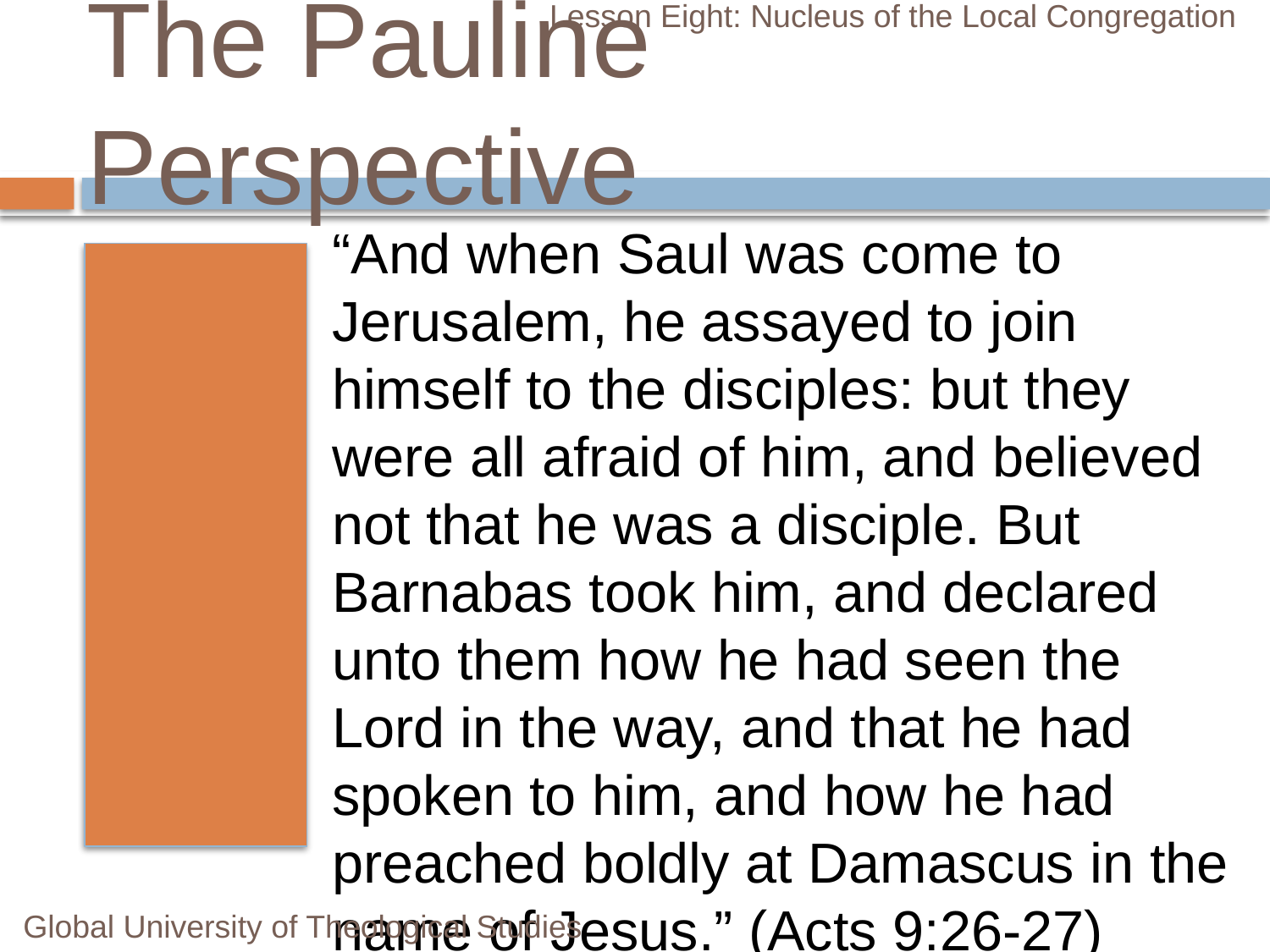

Lesson Eight: Nucleus of the Local Congregation
# The Pauline Perspective
	“And when Saul was come to Jerusalem, he assayed to join himself to the disciples: but they were all afraid of him, and believed not that he was a disciple. But Barnabas took him, and declared unto them how he had seen the Lord in the way, and that he had spoken to him, and how he had preached boldly at Damascus in the name of Jesus.” (Acts 9:26-27)

Global University of Theological Studies